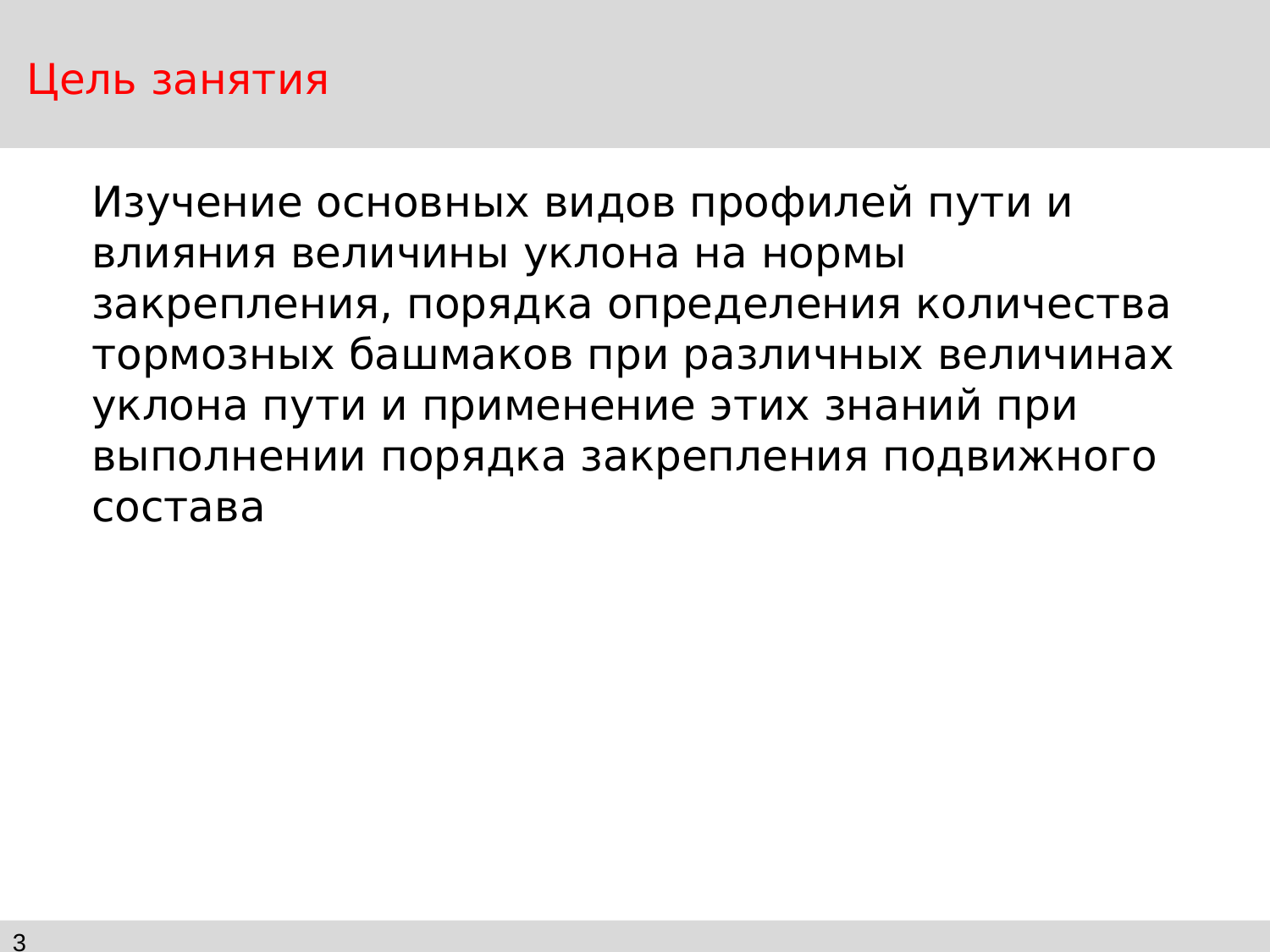

Цель занятия
Изучение основных видов профилей пути и влияния величины уклона на нормы закрепления, порядка определения количества тормозных башмаков при различных величинах уклона пути и применение этих знаний при выполнении порядка закрепления подвижного состава
3